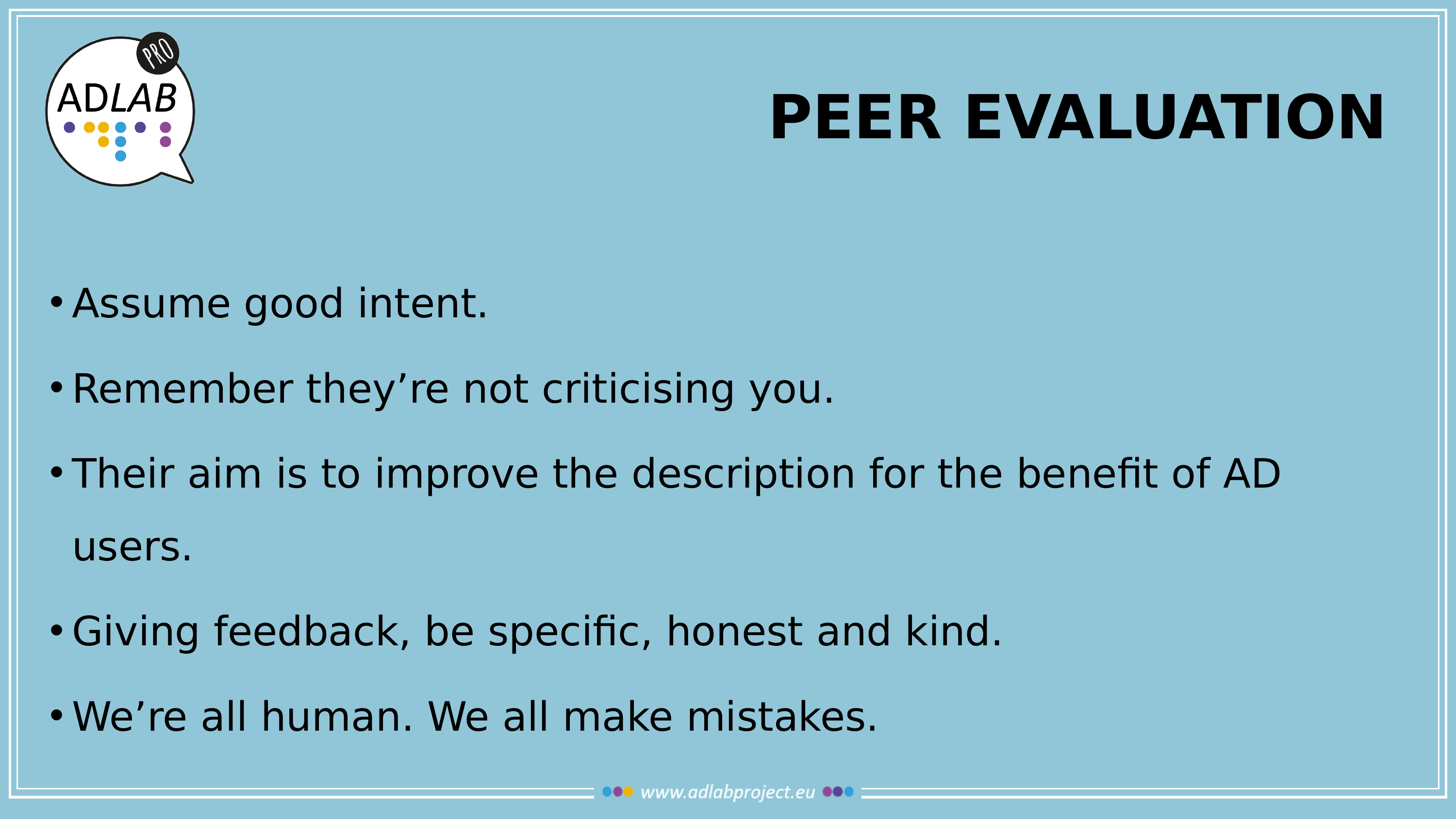

# Peer evaluation
Assume good intent.
Remember they’re not criticising you.
Their aim is to improve the description for the benefit of AD users.
Giving feedback, be specific, honest and kind.
We’re all human. We all make mistakes.